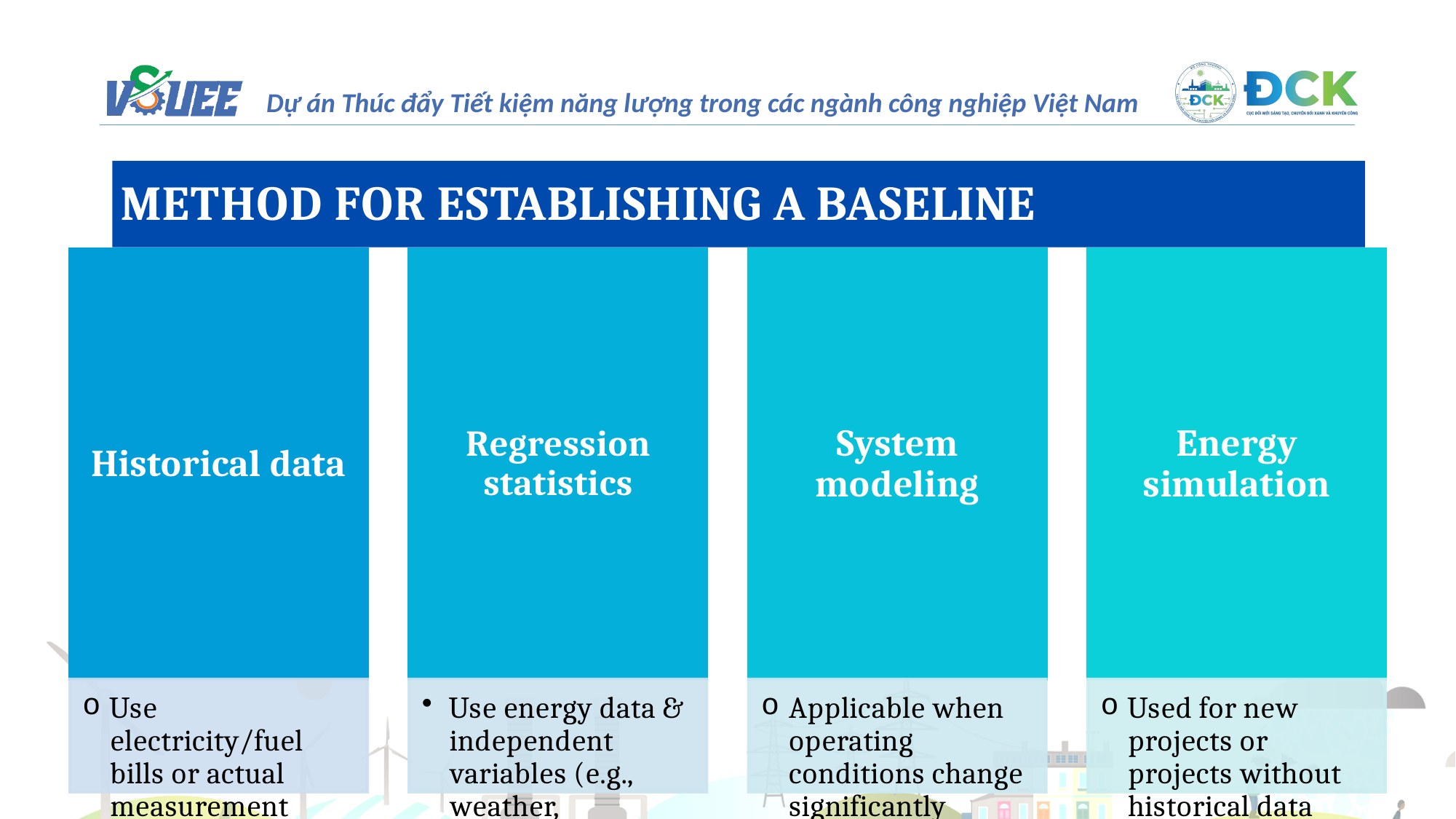

METHOD FOR ESTABLISHING A BASELINE
Historical data
Use electricity/fuel bills or actual measurement data prior to the project
Data must represent normal operating conditions

Regression statistics
Use energy data & independent variables (e.g., weather, production) to build a regression model
System modeling
Applicable when operating conditions change significantly
Use multivariate linear regression analysis to relate energy to variables: temperature, production, etc.

Energy simulation
Used for new projects or projects without historical data
Use software: eQuest, EnergyPlus to simulate the baseline assumption